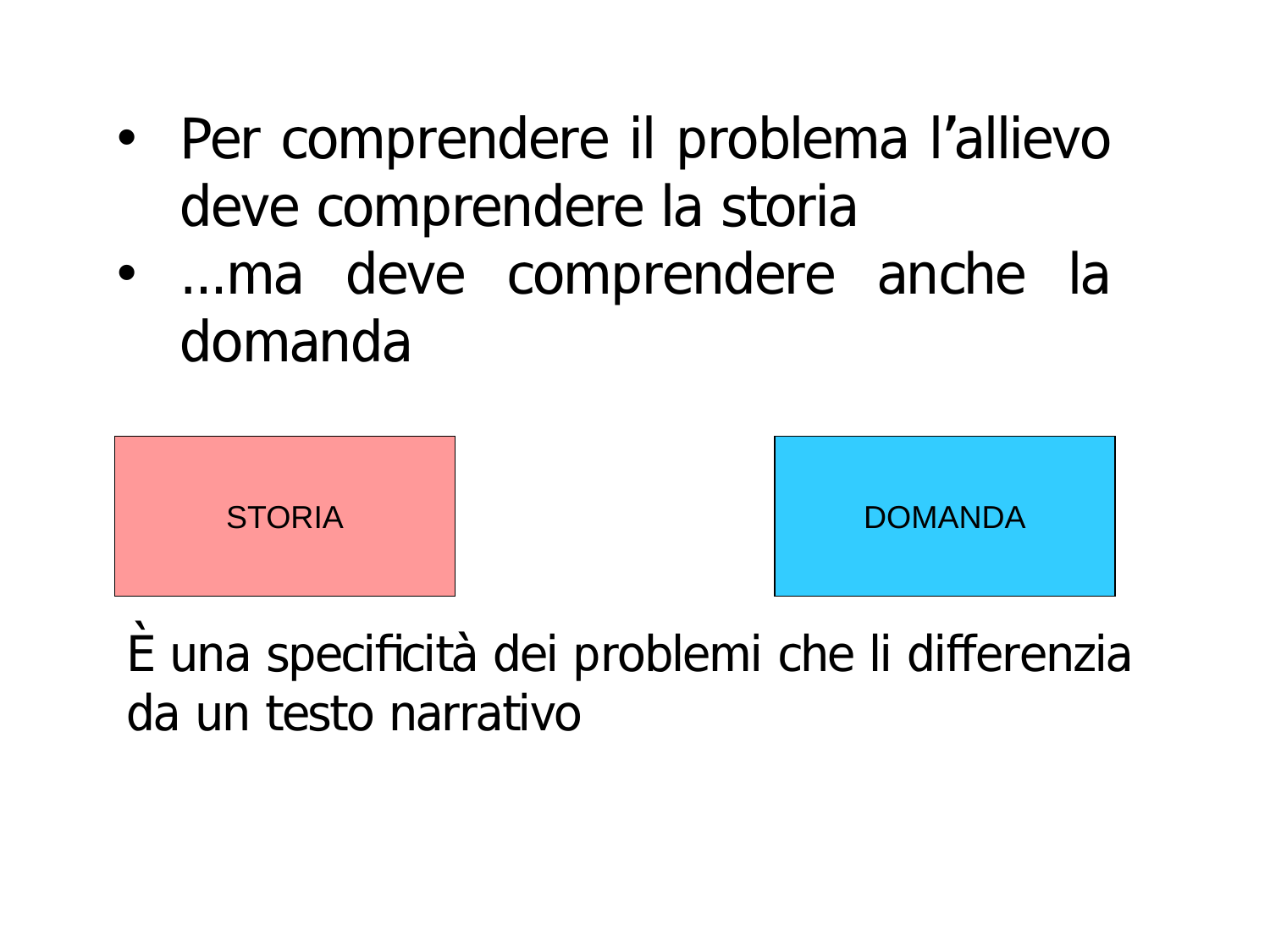

Per comprendere il problema l’allievo deve comprendere la storia
…ma deve comprendere anche la domanda
STORIA
DOMANDA
È una specificità dei problemi che li differenzia da un testo narrativo